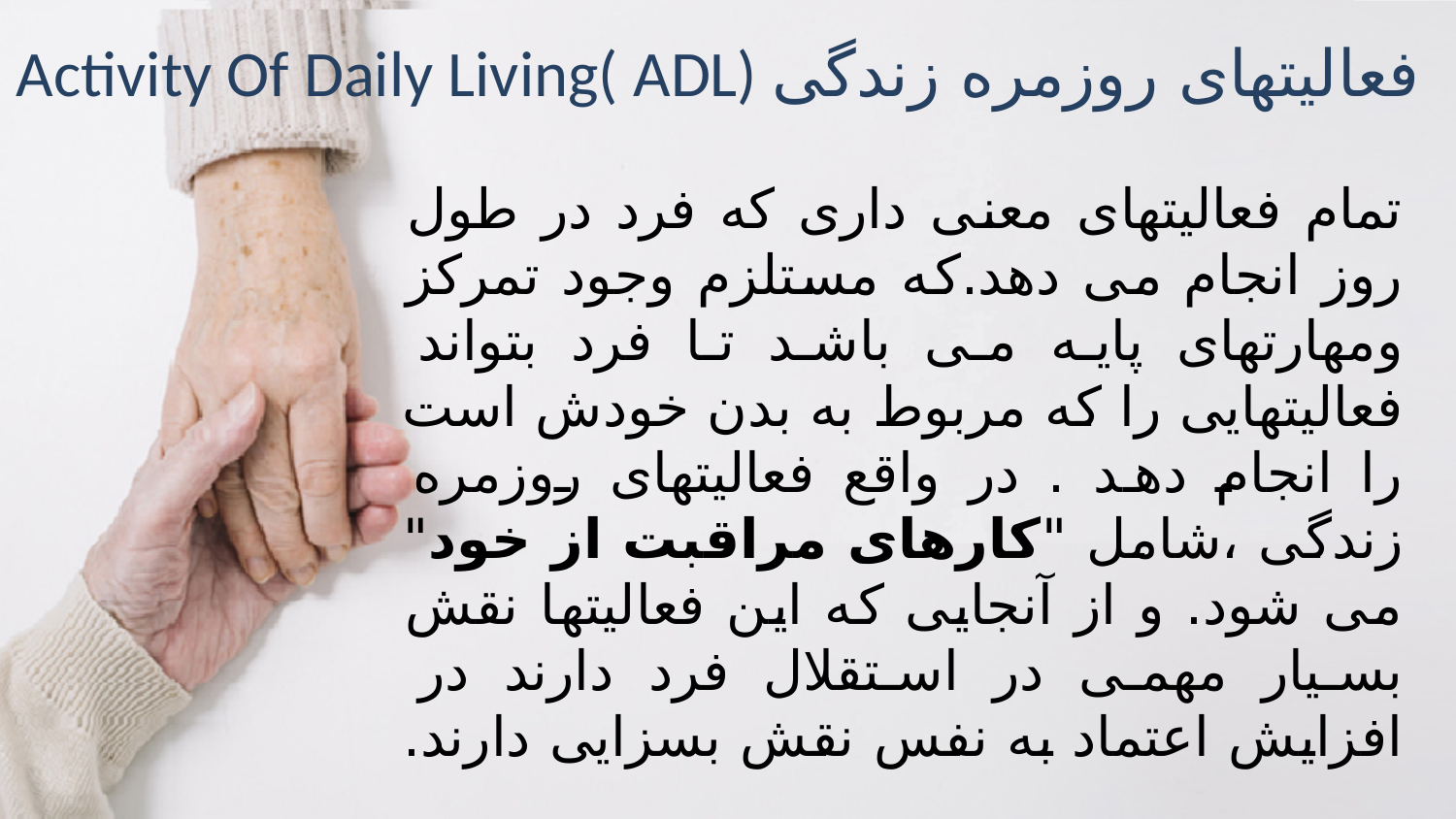

# Activity Of Daily Living( ADL) فعالیتهای روزمره زندگی
تمام فعالیتهای معنی داری که فرد در طول روز انجام می دهد.که مستلزم وجود تمرکز ومهارتهای پایه می باشد تا فرد بتواند فعالیتهایی را که مربوط به بدن خودش است را انجام دهد . در واقع فعالیتهای روزمره زندگی ،شامل "کارهای مراقبت از خود" می شود. و از آنجایی که این فعالیتها نقش بسیار مهمی در استقلال فرد دارند در افزایش اعتماد به نفس نقش بسزایی دارند.